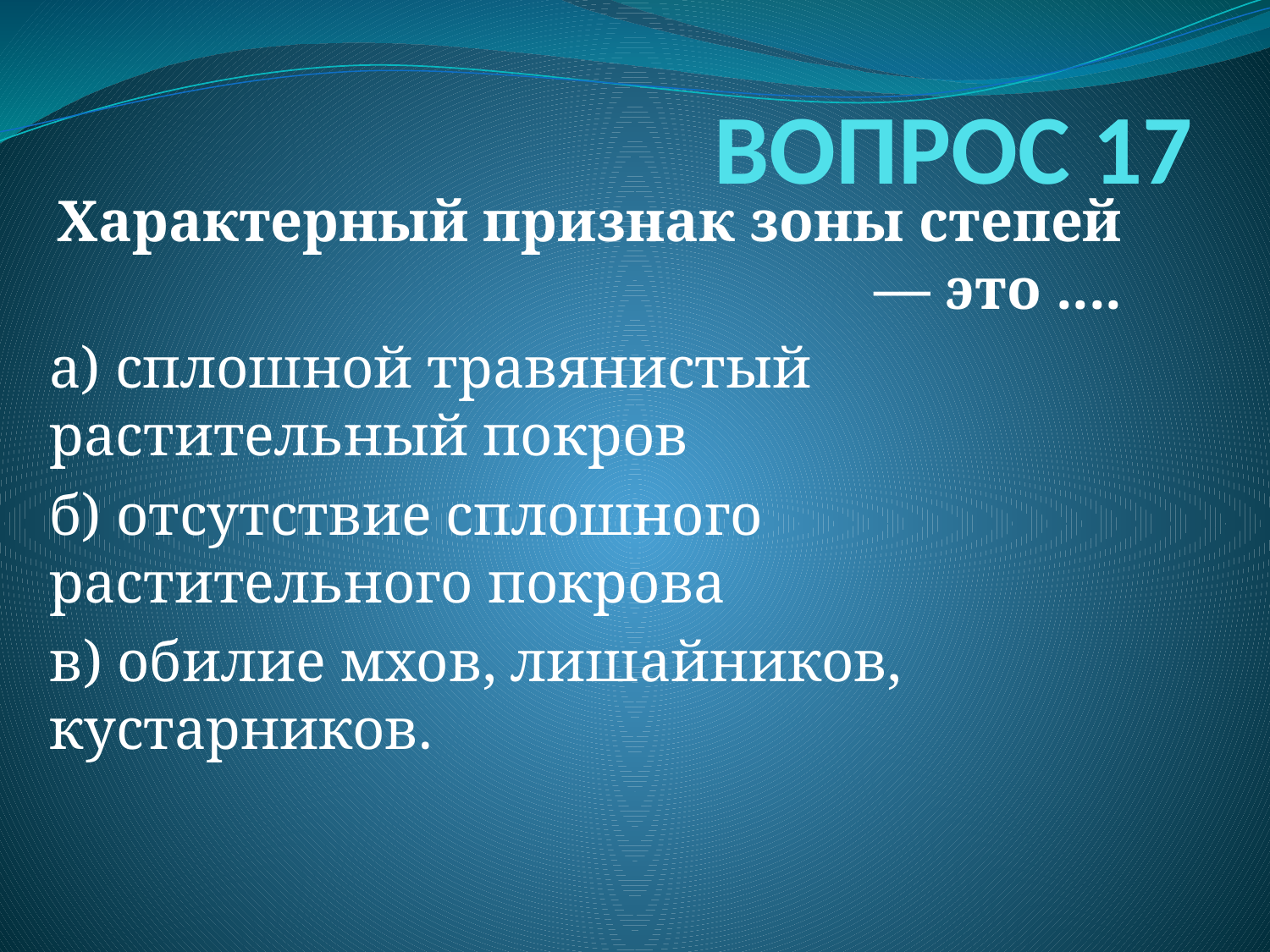

# ВОПРОС 17
Характерный признак зоны степей — это ....
а) сплошной травянистый растительный покров
б) отсутствие сплошного растительного покрова
в) обилие мхов, лишайников, кустарников.